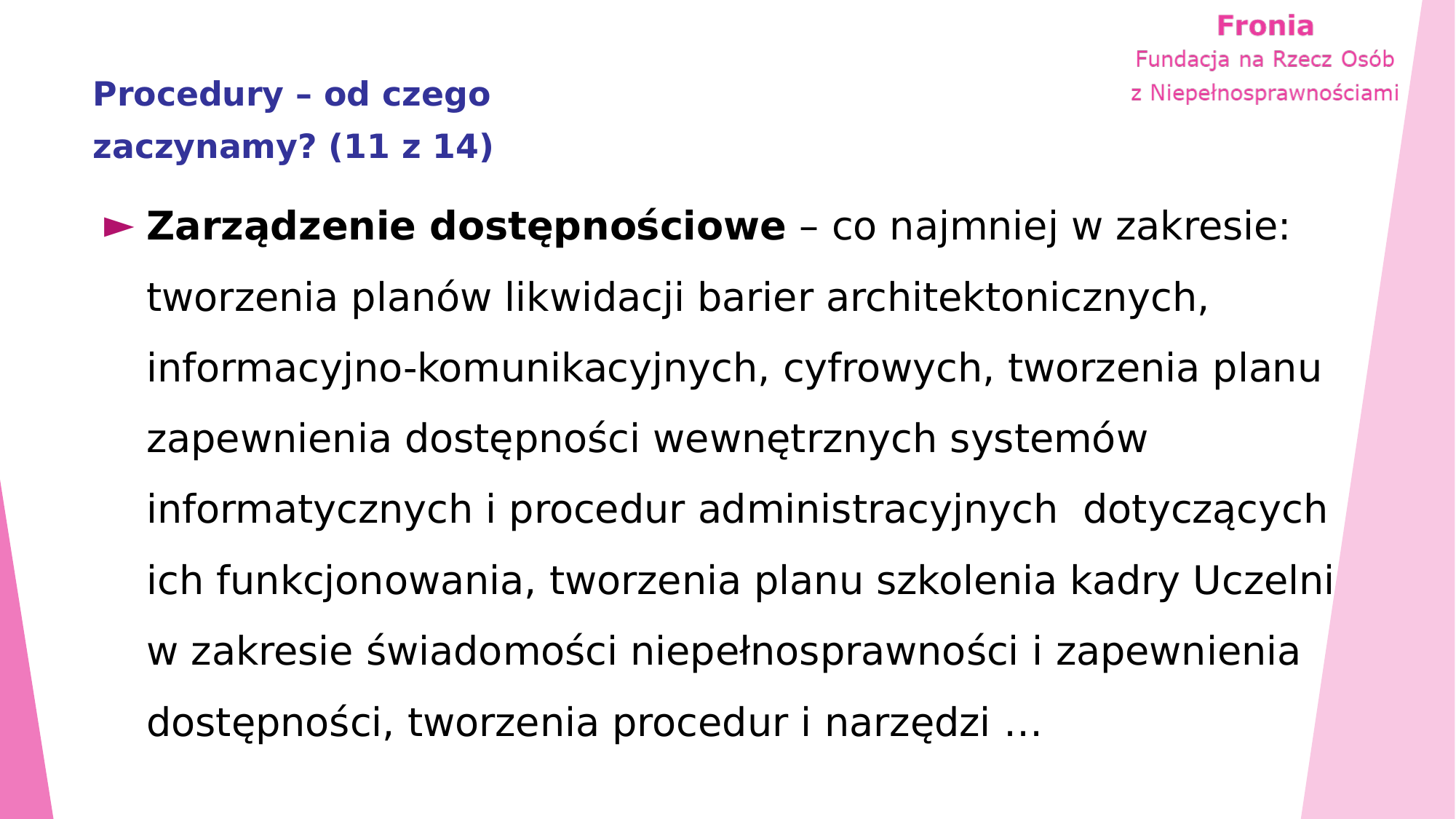

# Procedury – od czego zaczynamy? (11 z 14)

Zarządzenie dostępnościowe – co najmniej w zakresie: tworzenia planów likwidacji barier architektonicznych, informacyjno-komunikacyjnych, cyfrowych, tworzenia planu zapewnienia dostępności wewnętrznych systemów informatycznych i procedur administracyjnych  dotyczących ich funkcjonowania, tworzenia planu szkolenia kadry Uczelni w zakresie świadomości niepełnosprawności i zapewnienia  dostępności, tworzenia procedur i narzędzi …